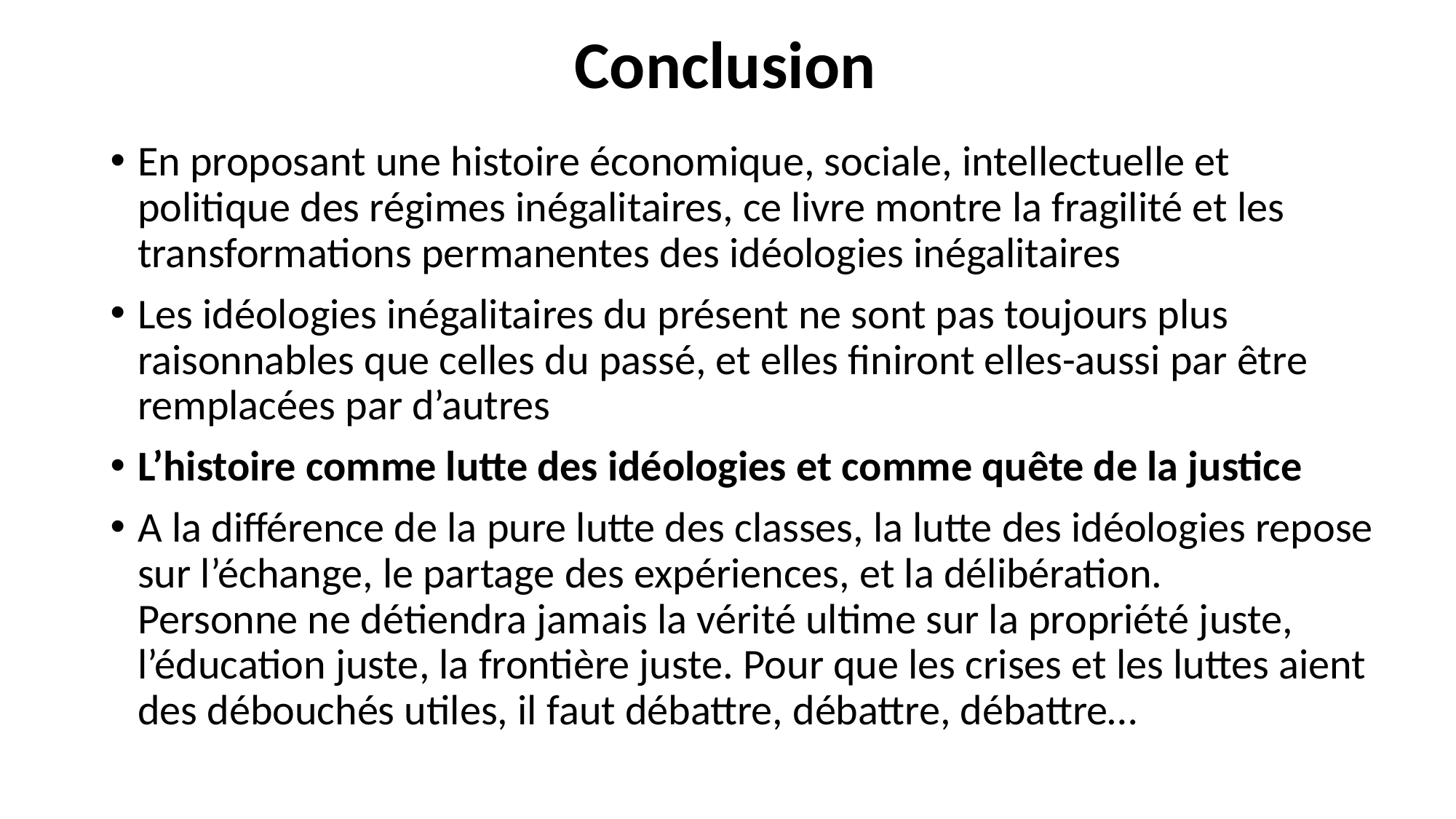

# Conclusion
En proposant une histoire économique, sociale, intellectuelle et politique des régimes inégalitaires, ce livre montre la fragilité et les transformations permanentes des idéologies inégalitaires
Les idéologies inégalitaires du présent ne sont pas toujours plus raisonnables que celles du passé, et elles finiront elles-aussi par être remplacées par d’autres
L’histoire comme lutte des idéologies et comme quête de la justice
A la différence de la pure lutte des classes, la lutte des idéologies repose sur l’échange, le partage des expériences, et la délibération.                      Personne ne détiendra jamais la vérité ultime sur la propriété juste, l’éducation juste, la frontière juste. Pour que les crises et les luttes aient des débouchés utiles, il faut débattre, débattre, débattre…